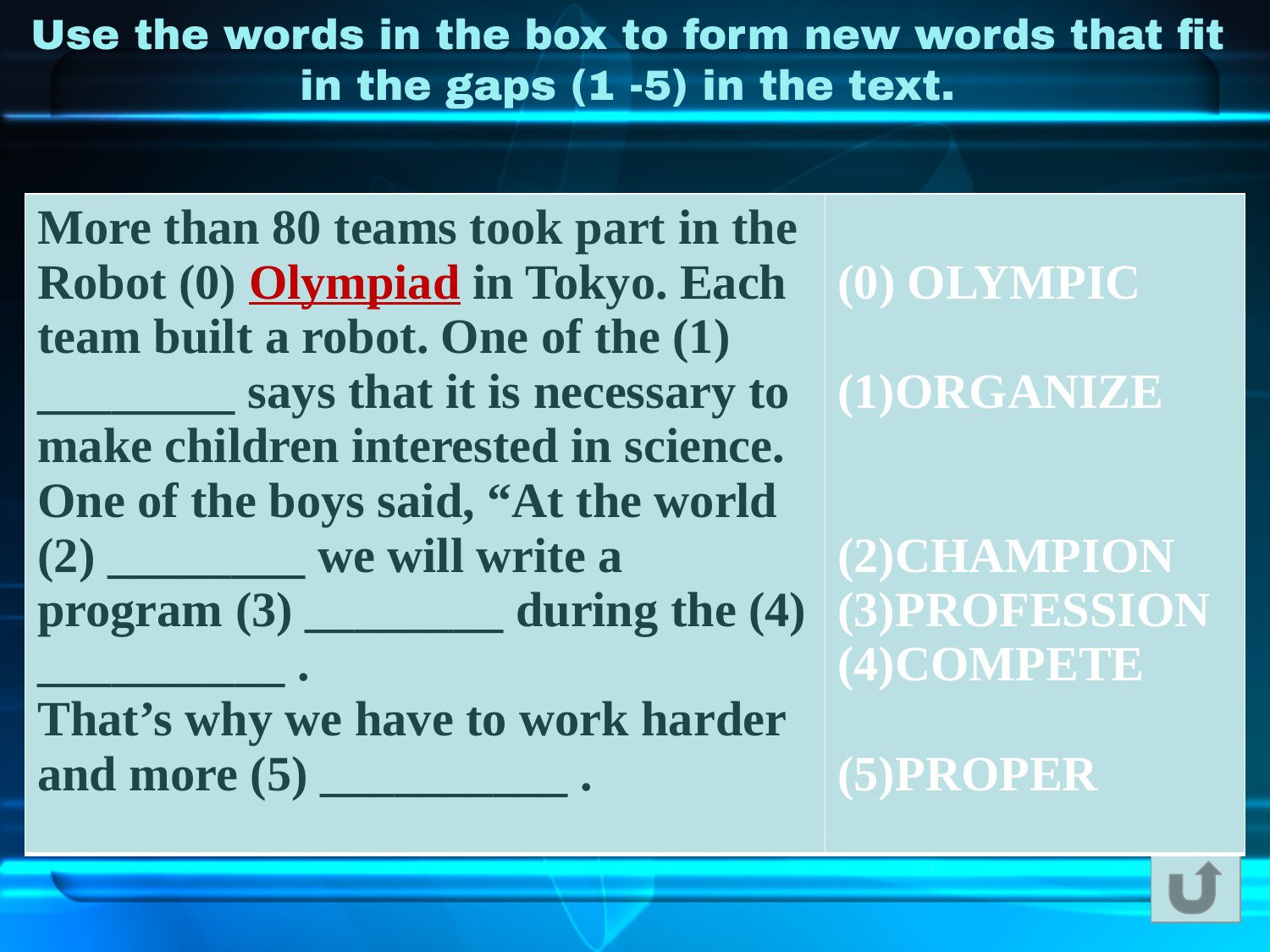

# Use the words in the box to form new words that fit in the gaps (1 -5) in the text.
| More than 80 teams took part in the Robot (0) Olympiad in Tokyo. Each team built a robot. One of the (1) \_\_\_\_\_\_\_\_ says that it is necessary to make children interested in science. One of the boys said, “At the world (2) \_\_\_\_\_\_\_\_ we will write a program (3) \_\_\_\_\_\_\_\_ during the (4) \_\_\_\_\_\_\_\_\_\_ . That’s why we have to work harder and more (5) \_\_\_\_\_\_\_\_\_\_ . | (0) OLYMPIC ORGANIZE CHAMPION PROFESSION COMPETE PROPER |
| --- | --- |